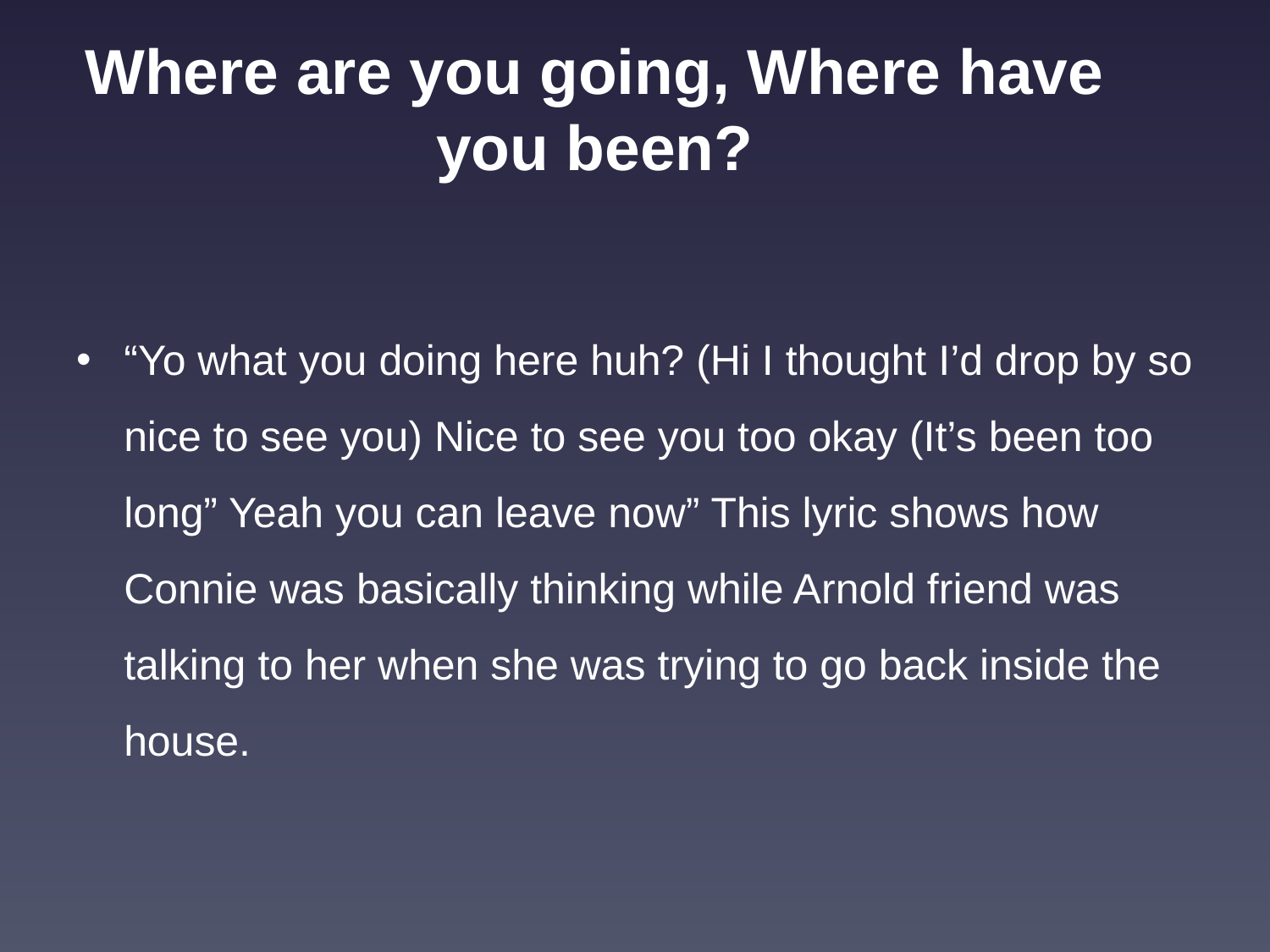

# Where are you going, Where have you been?
“Yo what you doing here huh? (Hi I thought I’d drop by so nice to see you) Nice to see you too okay (It’s been too long” Yeah you can leave now” This lyric shows how Connie was basically thinking while Arnold friend was talking to her when she was trying to go back inside the house.